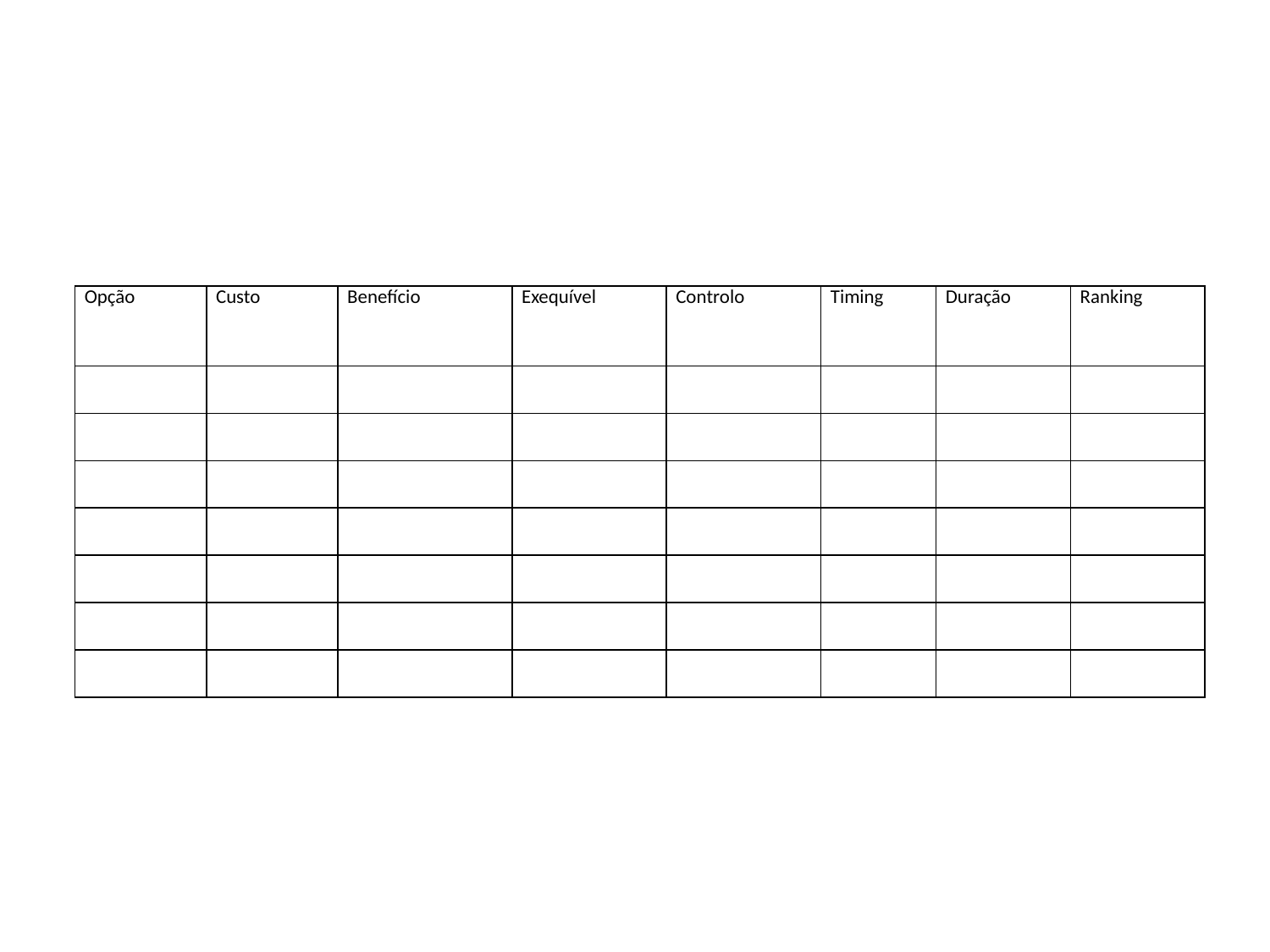

#
| Opção | Custo | Benefício | Exequível | Controlo | Timing | Duração | Ranking |
| --- | --- | --- | --- | --- | --- | --- | --- |
|  |  |  |  |  |  |  |  |
|  |  |  |  |  |  |  |  |
|  |  |  |  |  |  |  |  |
|  |  |  |  |  |  |  |  |
|  |  |  |  |  |  |  |  |
|  |  |  |  |  |  |  |  |
|  |  |  |  |  |  |  |  |